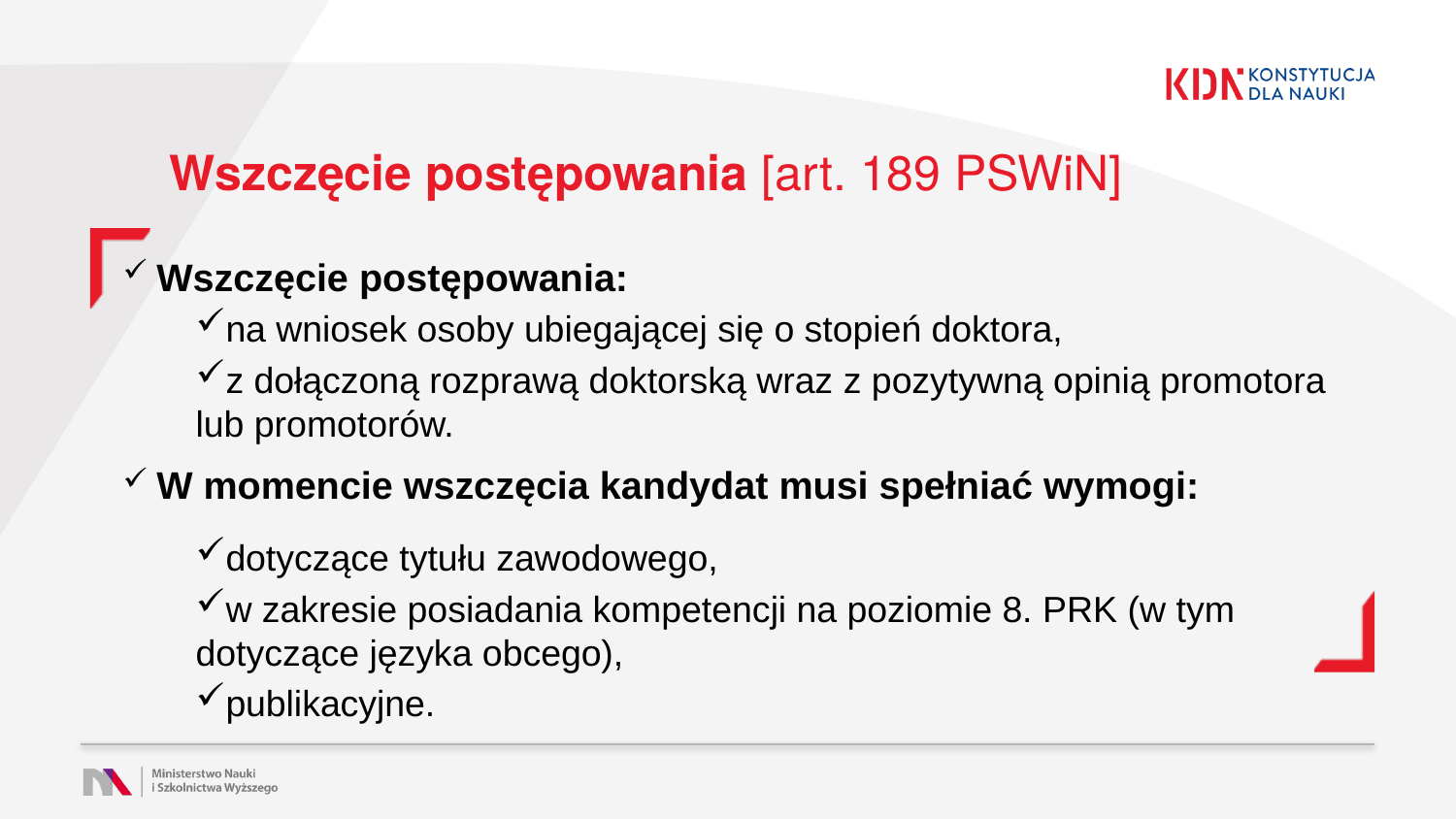

# Wszczęcie postępowania [art. 189 PSWiN]
Wszczęcie postępowania:
na wniosek osoby ubiegającej się o stopień doktora,
z dołączoną rozprawą doktorską wraz z pozytywną opinią promotora lub promotorów.
W momencie wszczęcia kandydat musi spełniać wymogi:
dotyczące tytułu zawodowego,
w zakresie posiadania kompetencji na poziomie 8. PRK (w tym dotyczące języka obcego),
publikacyjne.